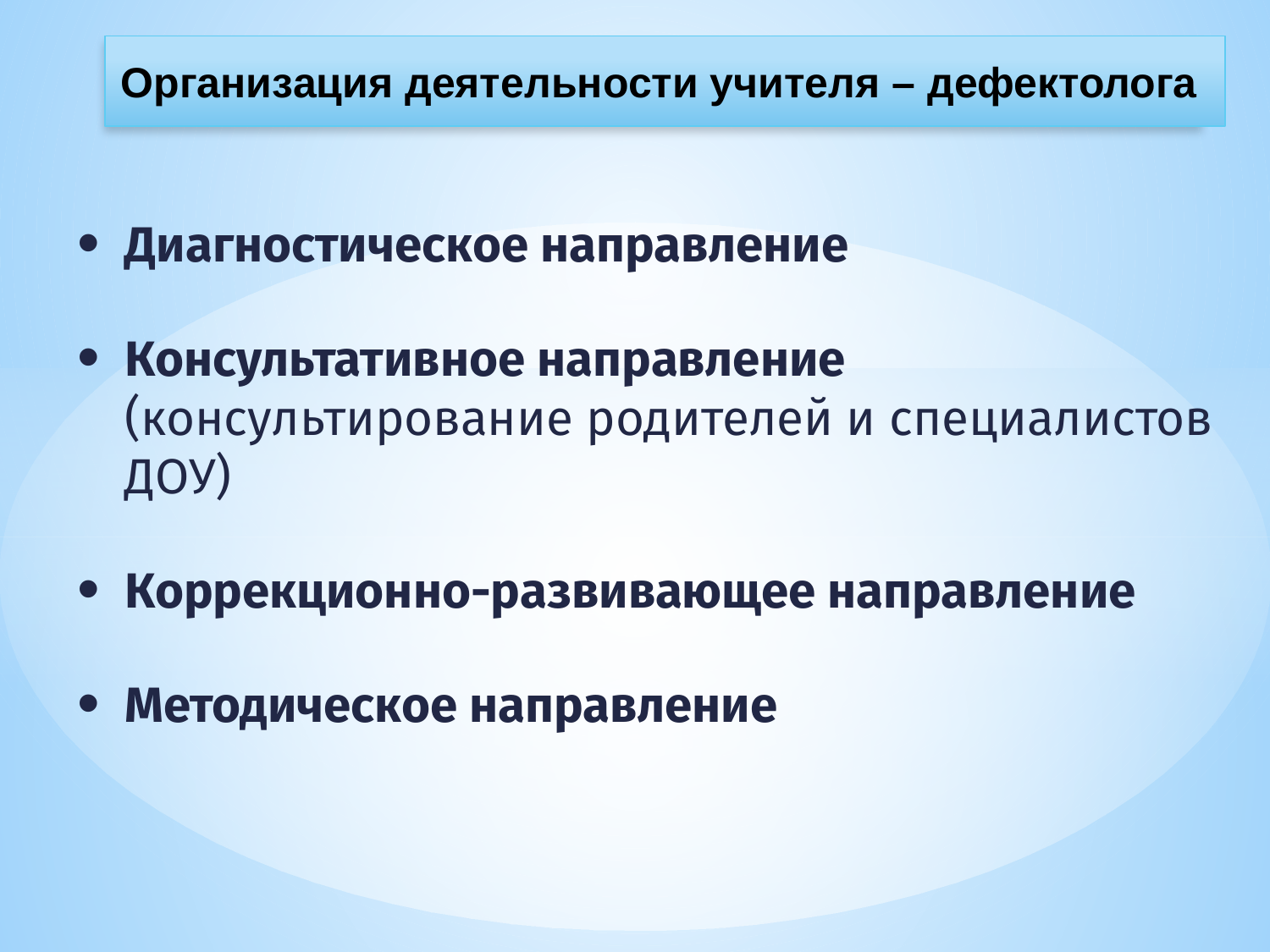

Организация деятельности учителя – дефектолога

Диагностическое направление

Консультативное направление (консультирование родителей и специалистов ДОУ)

Коррекционно-развивающее направление

Методическое направление